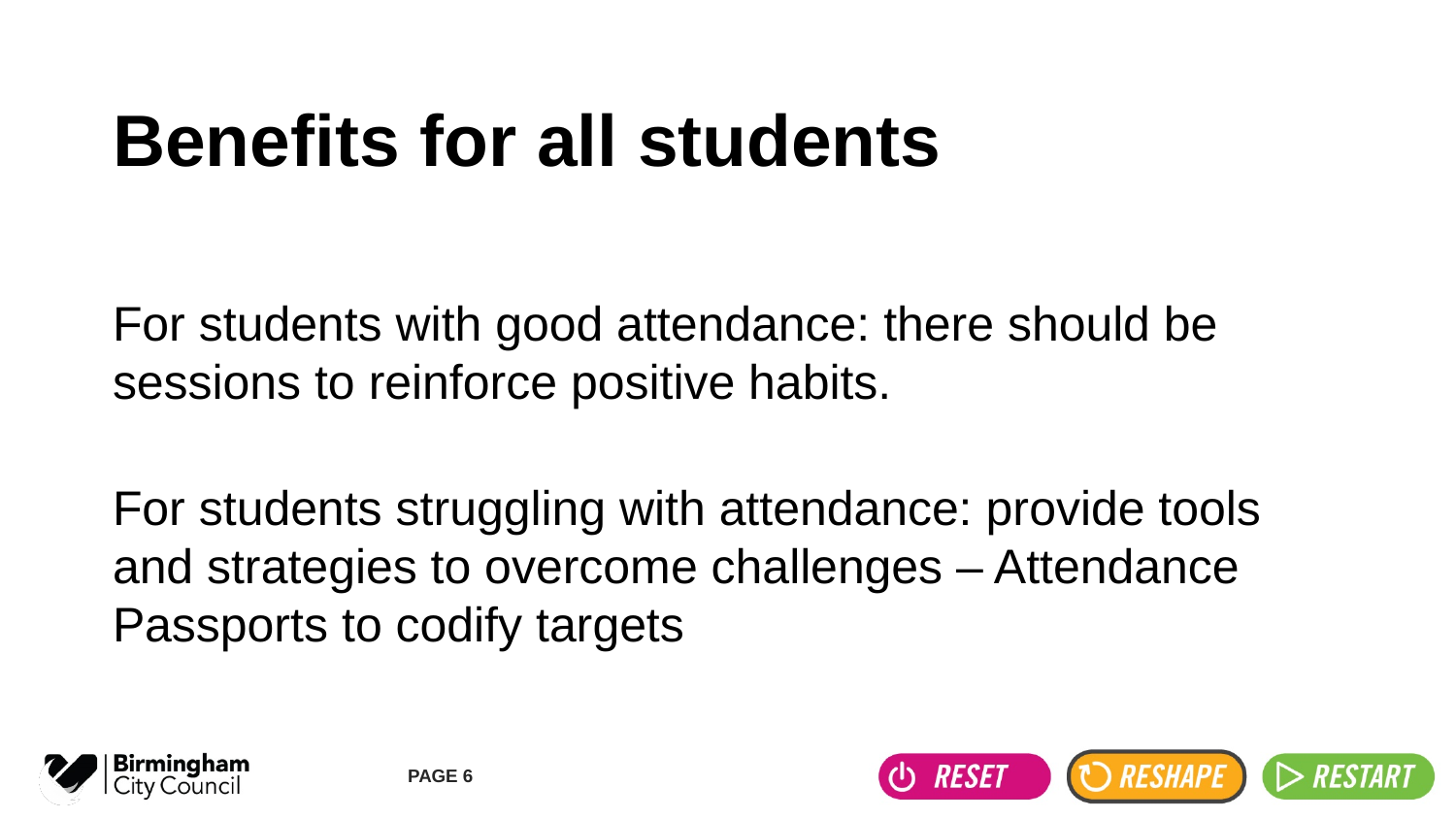

# Benefits for all students
For students with good attendance: there should be sessions to reinforce positive habits.
For students struggling with attendance: provide tools and strategies to overcome challenges – Attendance Passports to codify targets